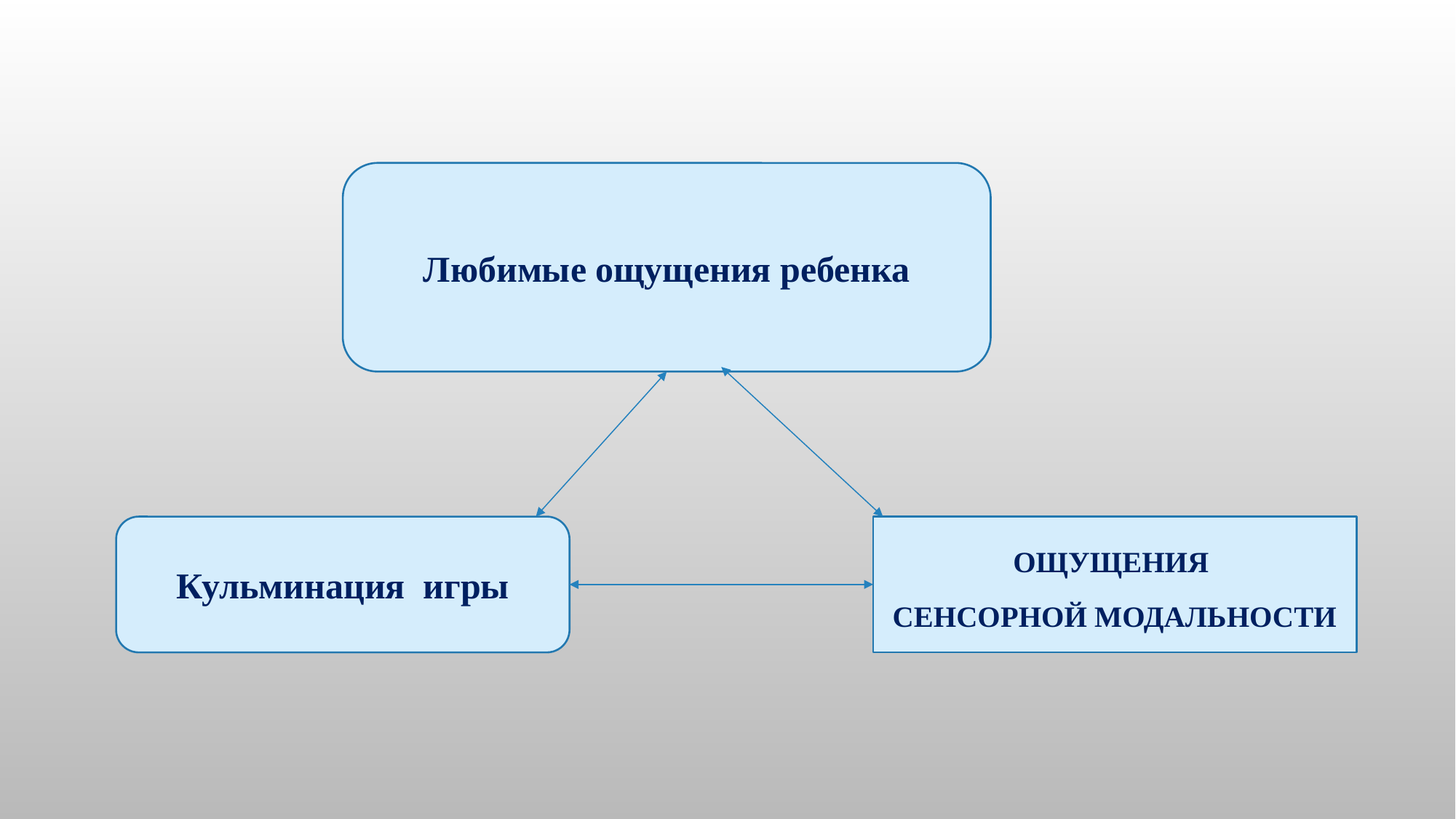

Любимые ощущения ребенка
Кульминация  игры
Ощущения
сенсорной модальности